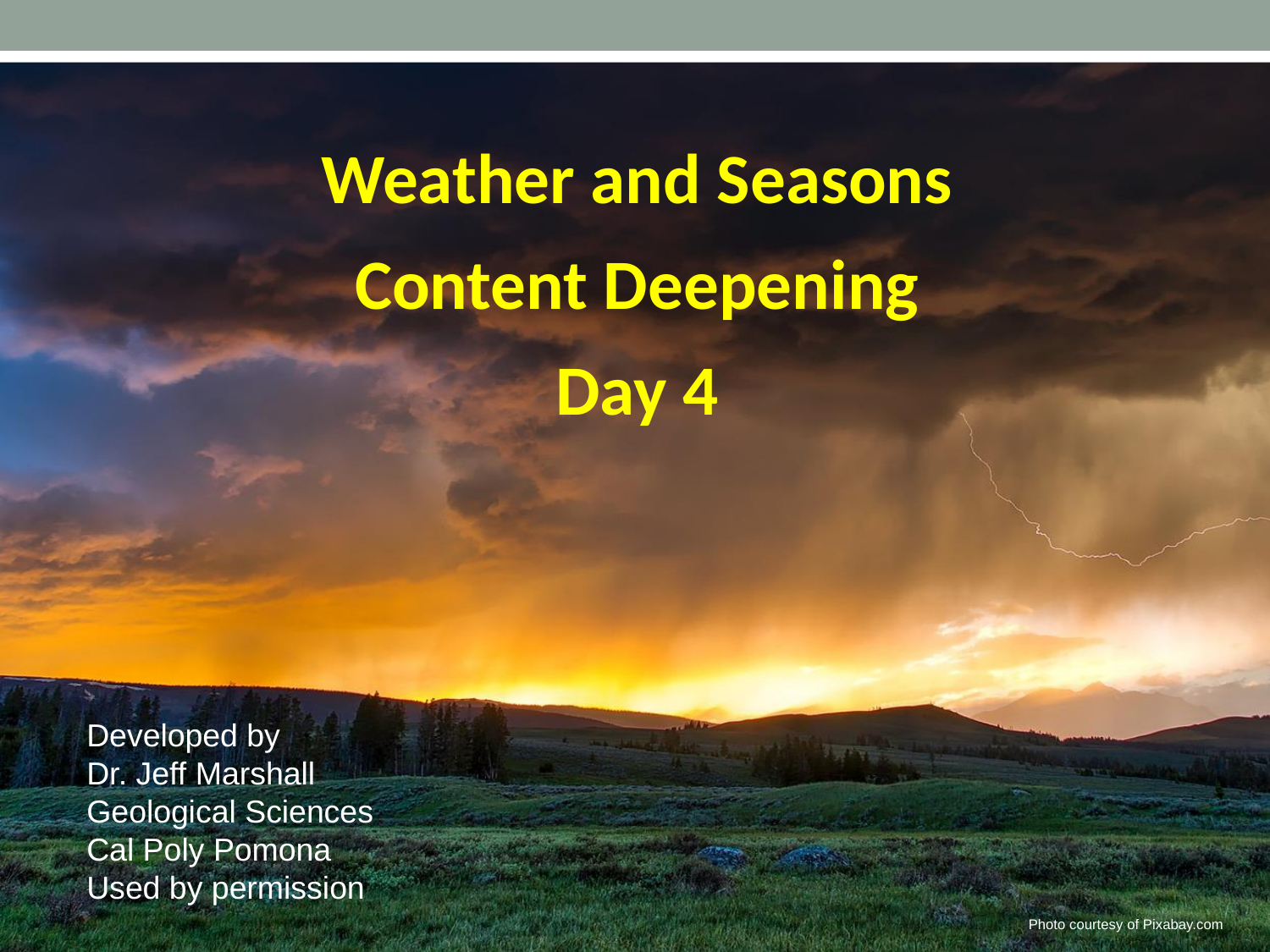

Weather and Seasons
Content Deepening
Day 4
Developed by
Dr. Jeff Marshall
Geological Sciences
Cal Poly Pomona
Used by permission
Photo courtesy of Pixabay.com
Photo courtesy of pixabay.com